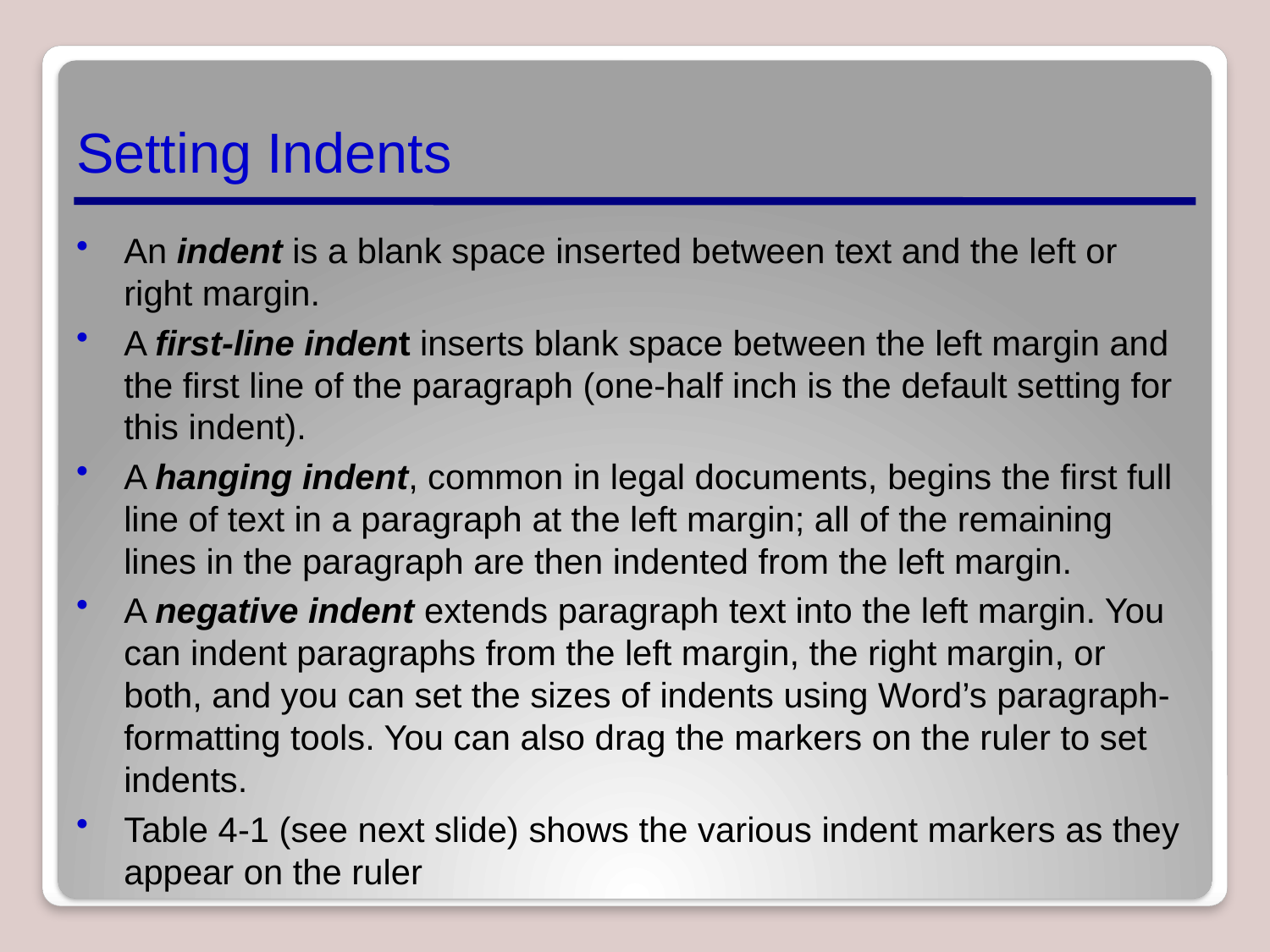

# Setting Indents
An indent is a blank space inserted between text and the left or right margin.
A first-line indent inserts blank space between the left margin and the first line of the paragraph (one-half inch is the default setting for this indent).
A hanging indent, common in legal documents, begins the first full line of text in a paragraph at the left margin; all of the remaining lines in the paragraph are then indented from the left margin.
A negative indent extends paragraph text into the left margin. You can indent paragraphs from the left margin, the right margin, or both, and you can set the sizes of indents using Word’s paragraph-formatting tools. You can also drag the markers on the ruler to set indents.
Table 4-1 (see next slide) shows the various indent markers as they appear on the ruler